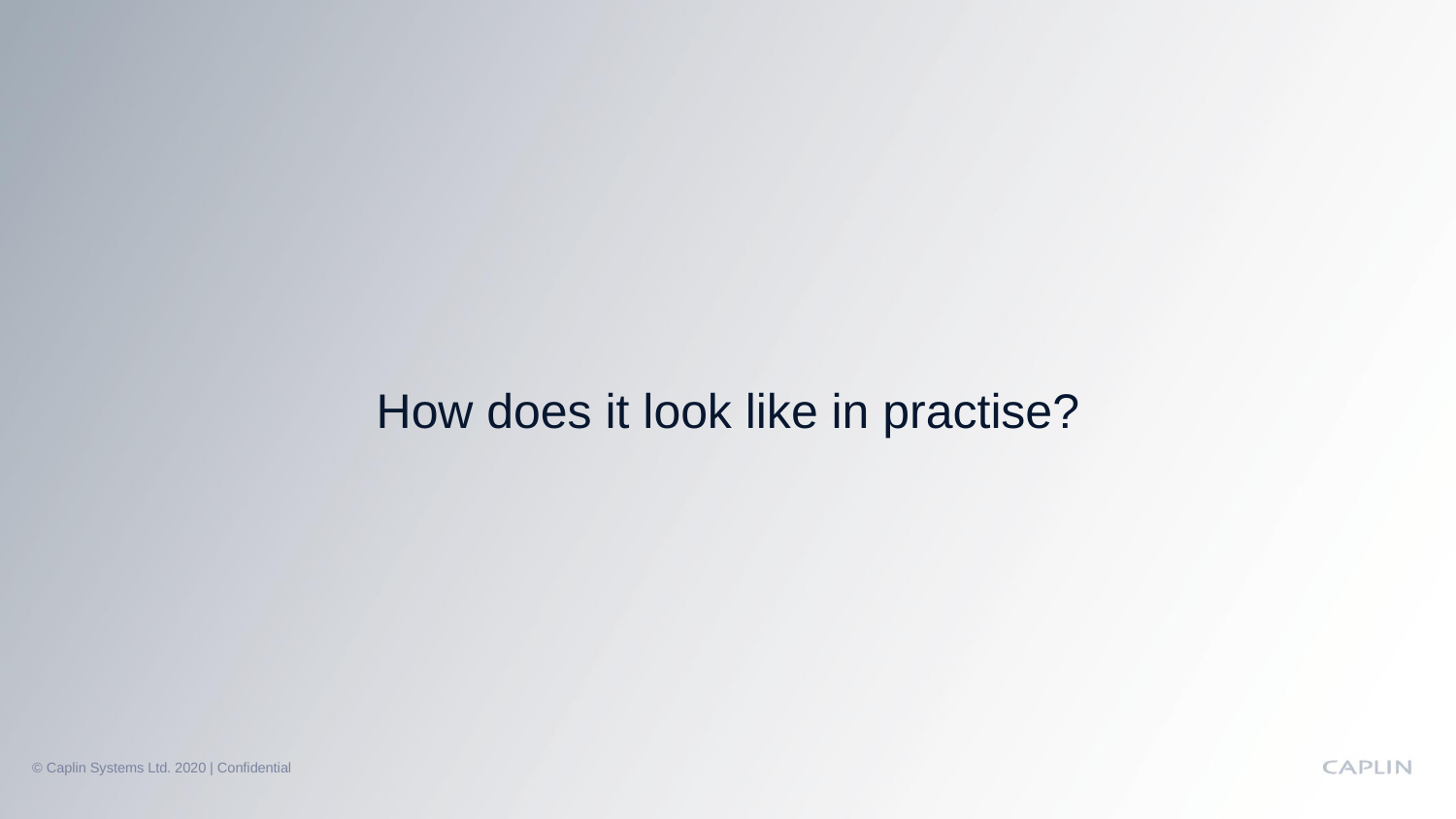

# How does it look like in practise?